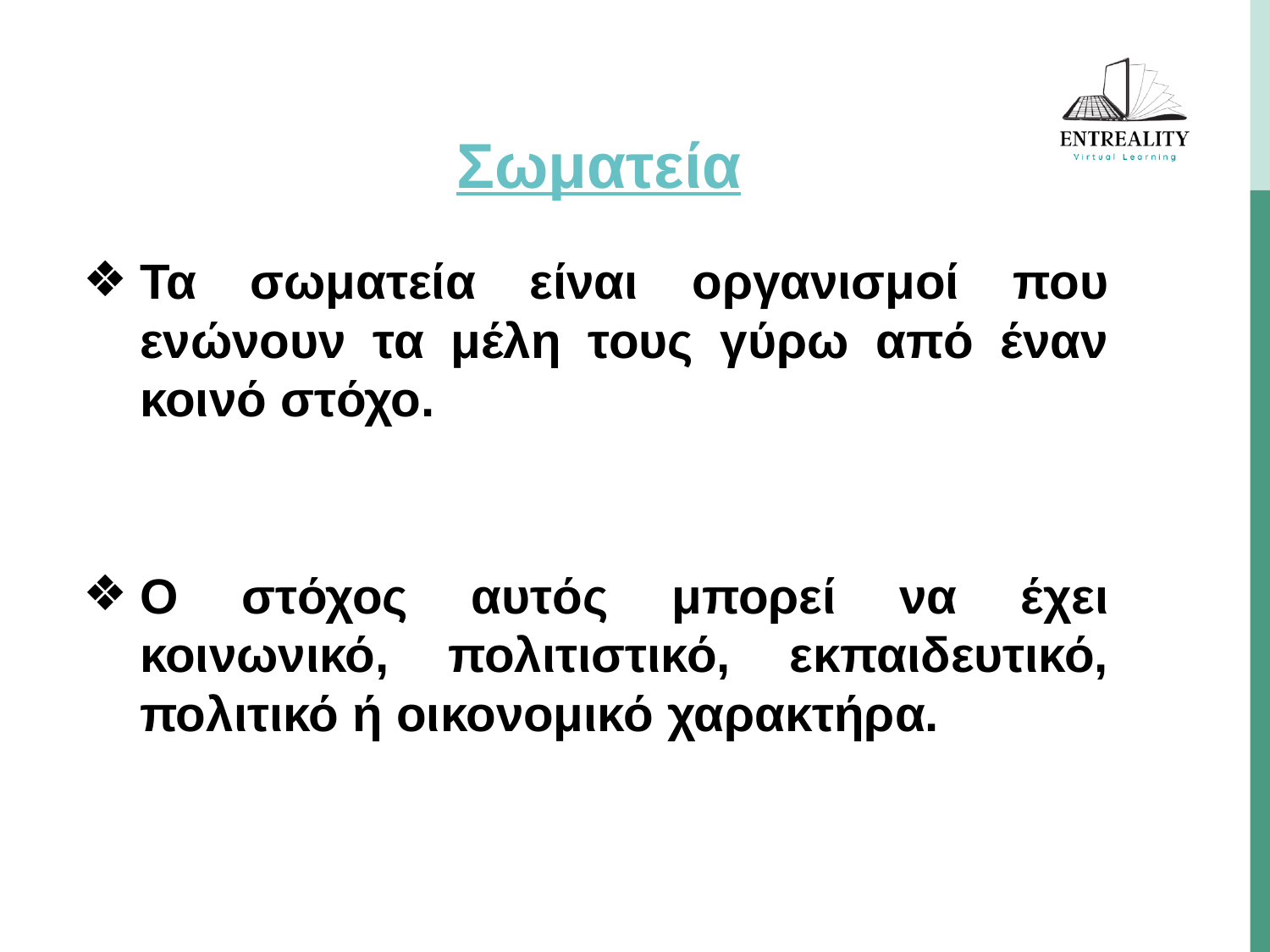

# Σωματεία
Τα σωματεία είναι οργανισμοί που ενώνουν τα μέλη τους γύρω από έναν κοινό στόχο.

Ο στόχος αυτός μπορεί να έχει κοινωνικό, πολιτιστικό, εκπαιδευτικό, πολιτικό ή οικονομικό χαρακτήρα.